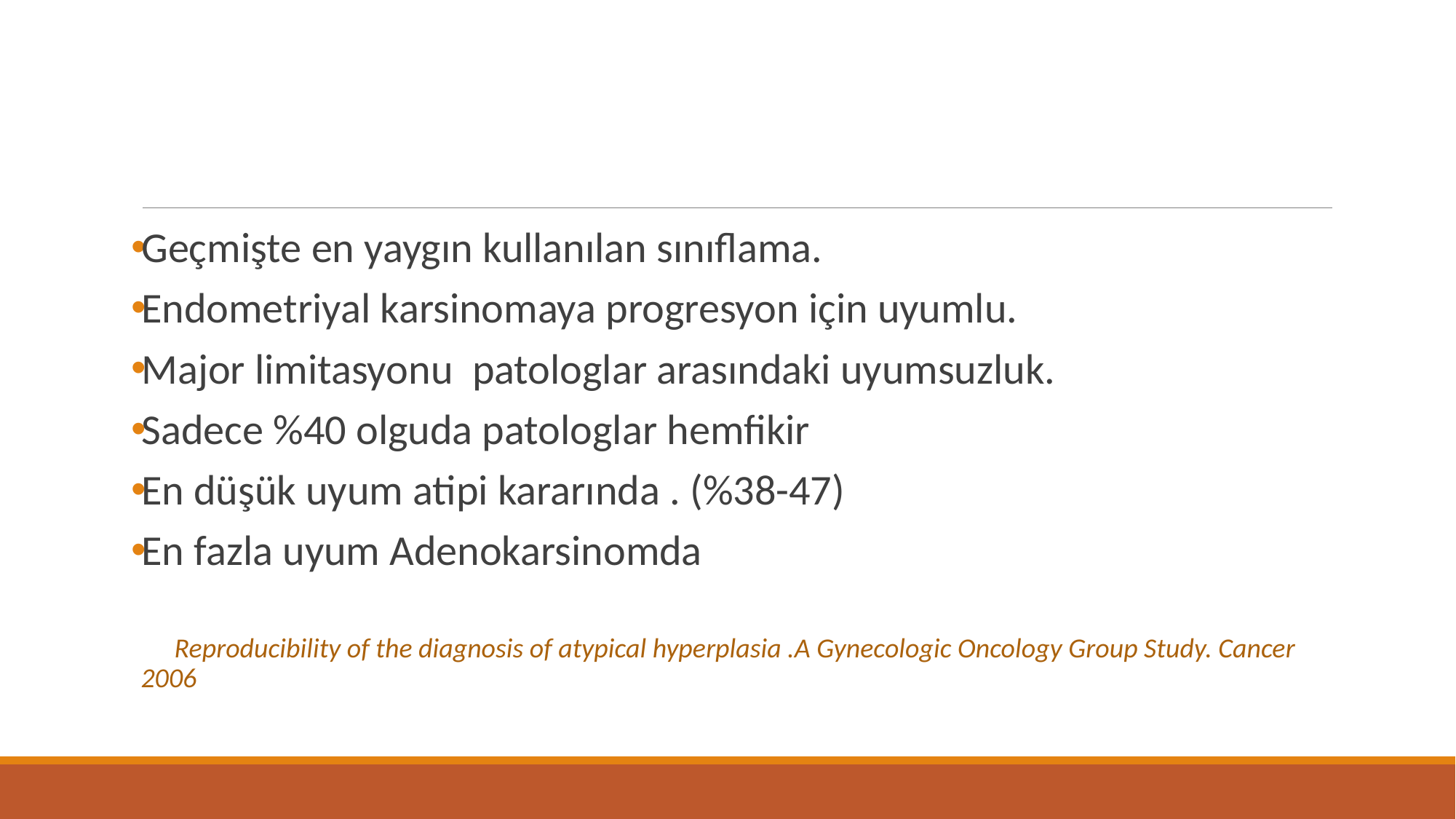

#
Geçmişte en yaygın kullanılan sınıflama.
Endometriyal karsinomaya progresyon için uyumlu.
Major limitasyonu  patologlar arasındaki uyumsuzluk.
Sadece %40 olguda patologlar hemfikir
En düşük uyum atipi kararında . (%38-47)
En fazla uyum Adenokarsinomda

       Reproducibility of the diagnosis of atypical hyperplasia .A Gynecologic Oncology Group Study. Cancer 2006